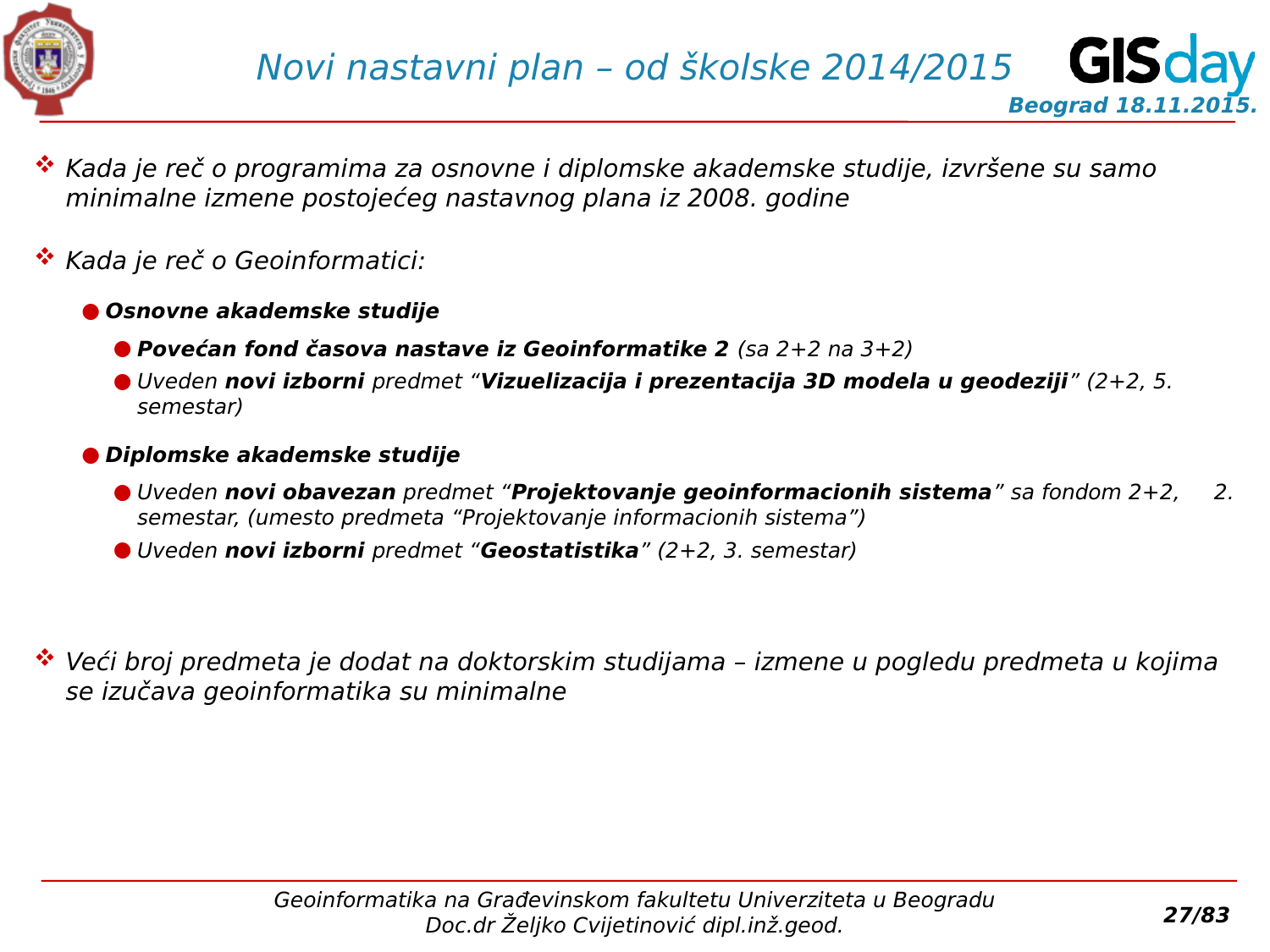

# Novi nastavni plan – od školske 2014/2015
Kada je reč o programima za osnovne i diplomske akademske studije, izvršene su samo minimalne izmene postojećeg nastavnog plana iz 2008. godine
Kada je reč o Geoinformatici:
Osnovne akademske studije
Povećan fond časova nastave iz Geoinformatike 2 (sa 2+2 na 3+2)
Uveden novi izborni predmet “Vizuelizacija i prezentacija 3D modela u geodeziji” (2+2, 5. semestar)
Diplomske akademske studije
Uveden novi obavezan predmet “Projektovanje geoinformacionih sistema” sa fondom 2+2,     2. semestar, (umesto predmeta “Projektovanje informacionih sistema”)
Uveden novi izborni predmet “Geostatistika” (2+2, 3. semestar)

Veći broj predmeta je dodat na doktorskim studijama – izmene u pogledu predmeta u kojima se izučava geoinformatika su minimalne